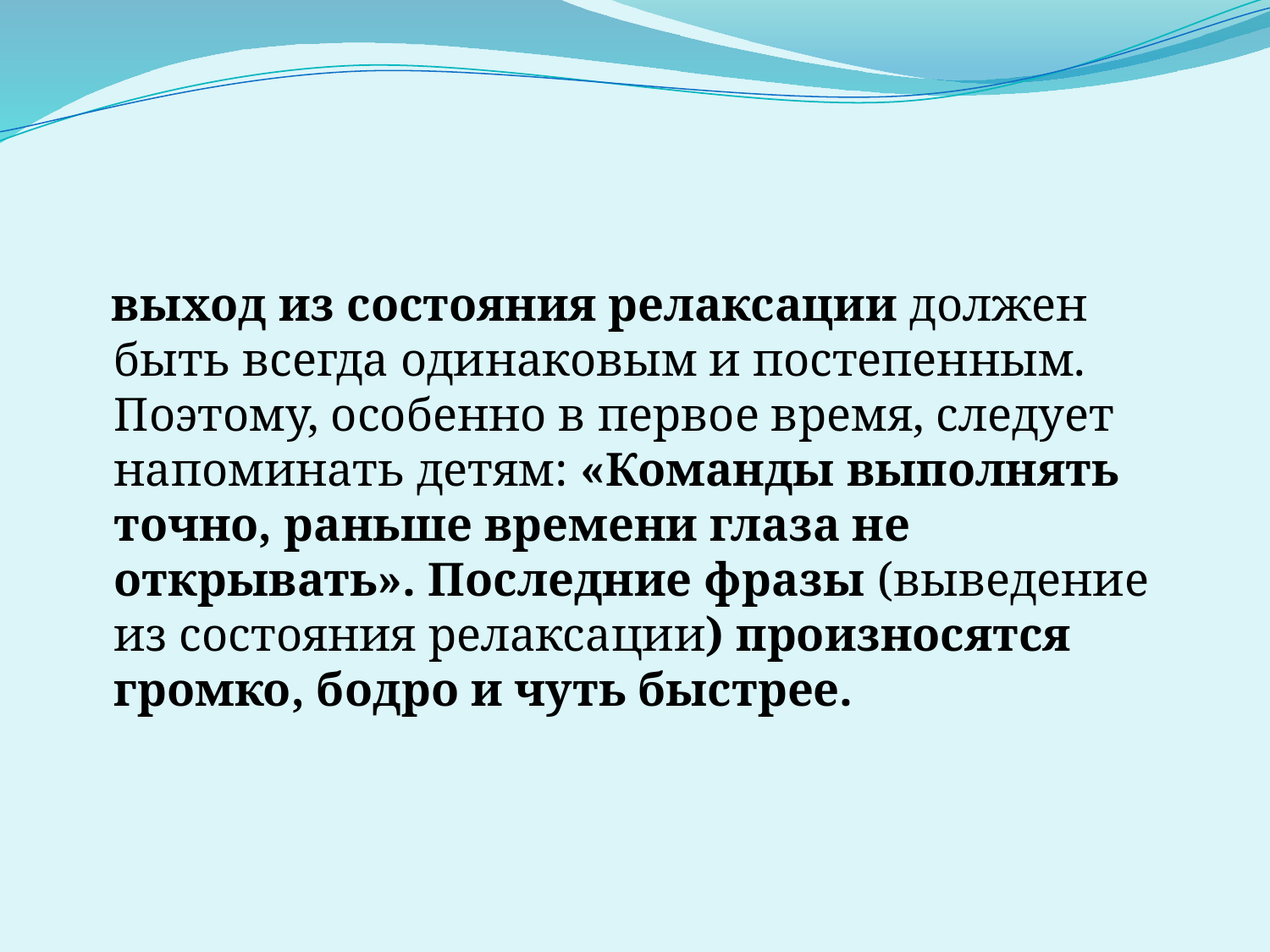

выход из состояния релаксации должен быть всегда одинаковым и постепенным. Поэтому, особенно в первое время, следует напоминать детям: «Команды выполнять точно, раньше времени глаза не открывать». Последние фразы (выведение из состояния релаксации) произносятся громко, бодро и чуть быстрее.